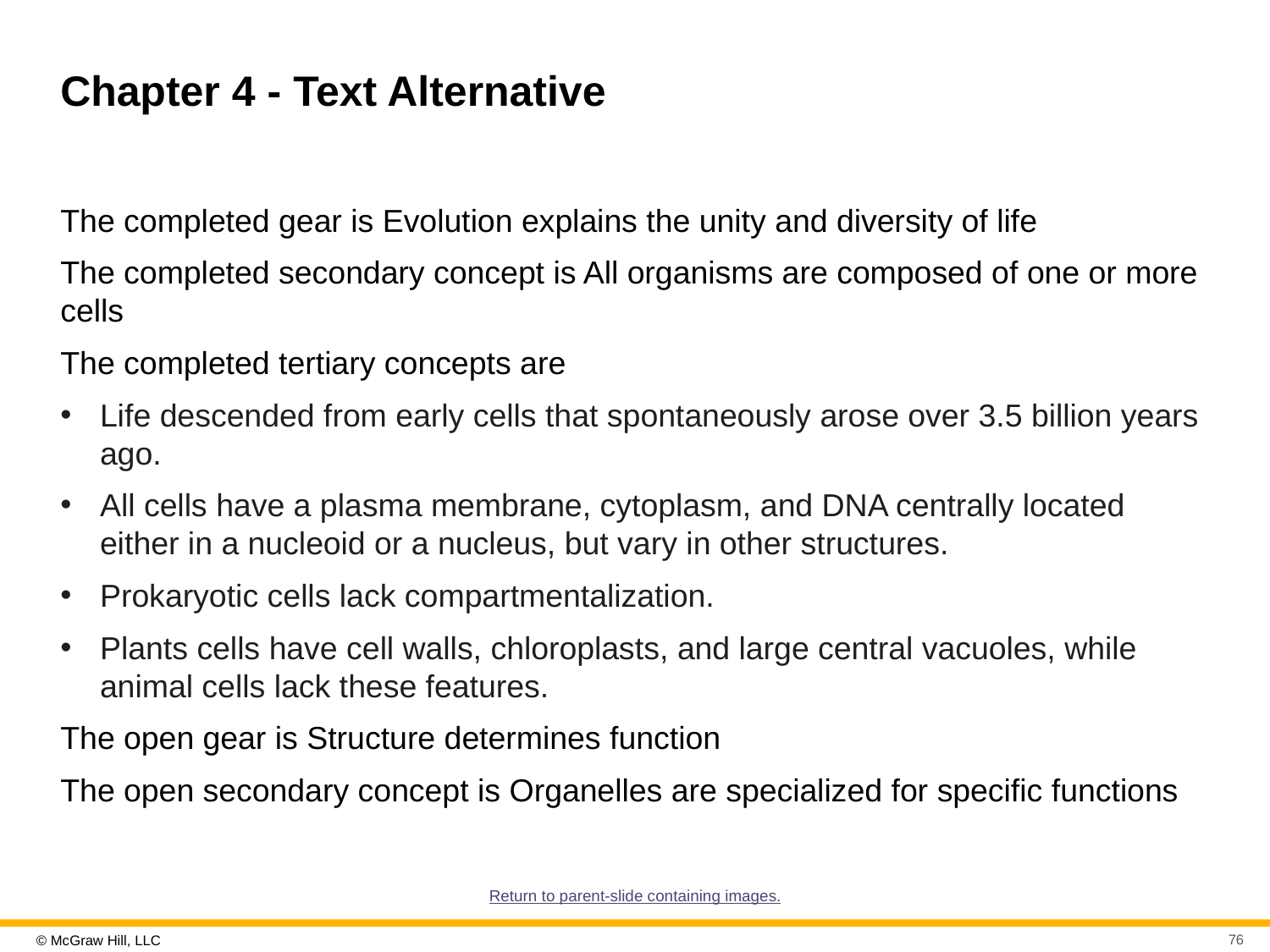

# Chapter 4 - Text Alternative
The completed gear is Evolution explains the unity and diversity of life
The completed secondary concept is All organisms are composed of one or more cells
The completed tertiary concepts are
Life descended from early cells that spontaneously arose over 3.5 billion years ago.
All cells have a plasma membrane, cytoplasm, and DNA centrally located either in a nucleoid or a nucleus, but vary in other structures.
Prokaryotic cells lack compartmentalization.
Plants cells have cell walls, chloroplasts, and large central vacuoles, while animal cells lack these features.
The open gear is Structure determines function
The open secondary concept is Organelles are specialized for specific functions
Return to parent-slide containing images.
76